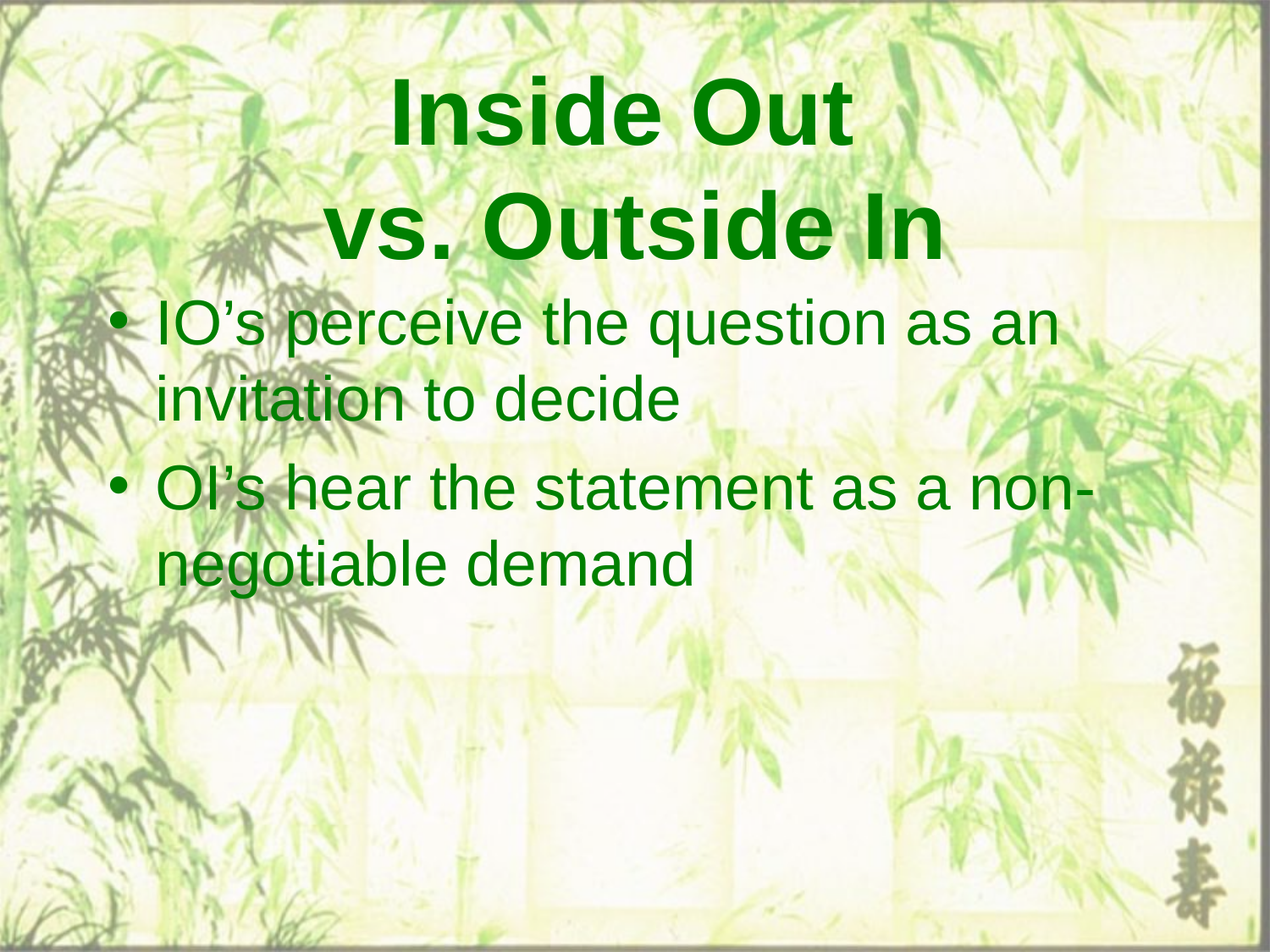

# Inside Out vs. Outside In
IO’s perceive the question as an invitation to decide
OI’s hear the statement as a non-negotiable demand